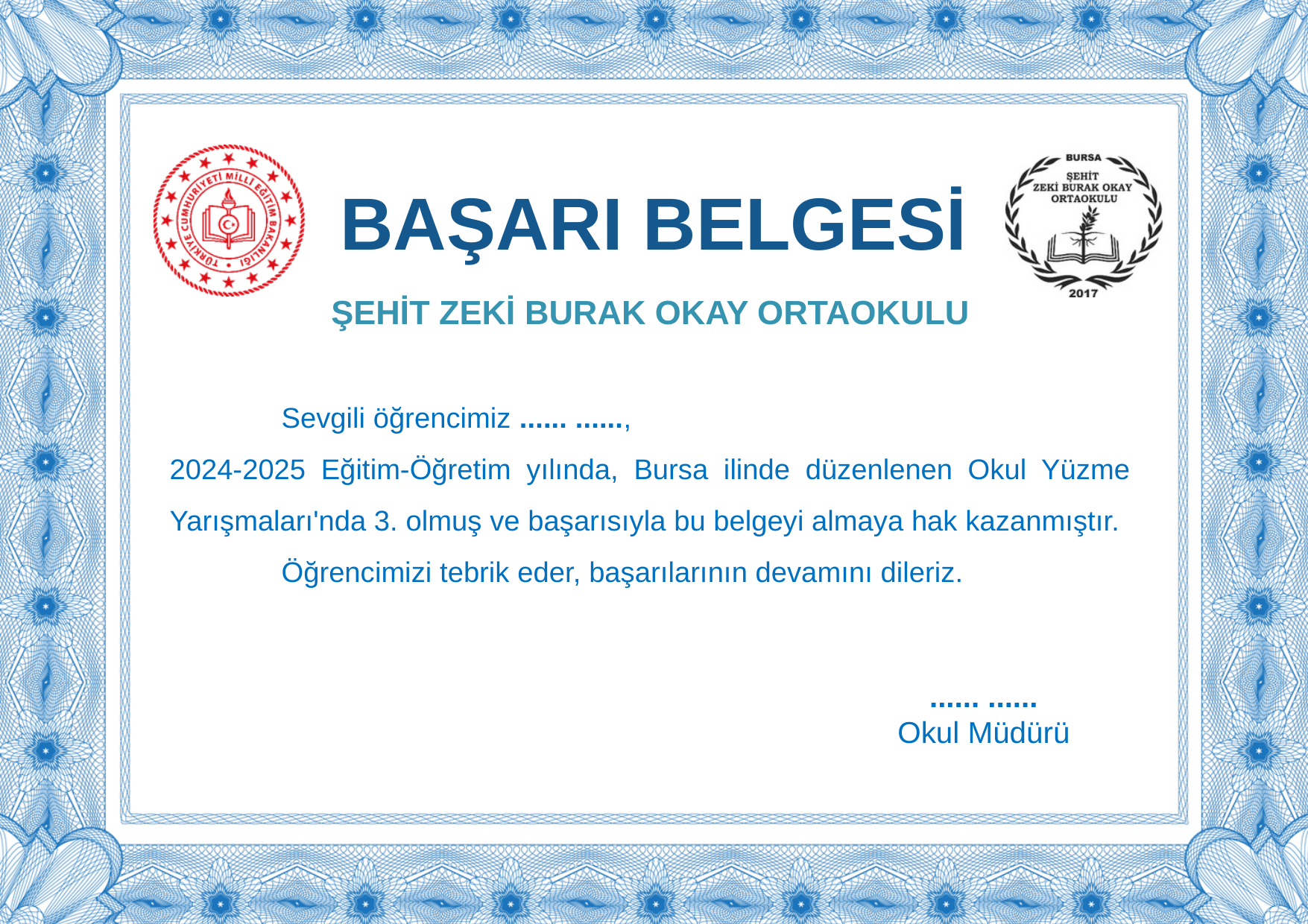

BAŞARI BELGESİ

ŞEHİT ZEKİ BURAK OKAY ORTAOKULU
	Sevgili öğrencimiz ...... ......,
2024-2025 Eğitim-Öğretim yılında, Bursa ilinde düzenlenen Okul Yüzme Yarışmaları'nda 3. olmuş ve başarısıyla bu belgeyi almaya hak kazanmıştır.
	Öğrencimizi tebrik eder, başarılarının devamını dileriz.
...... ......
Okul Müdürü